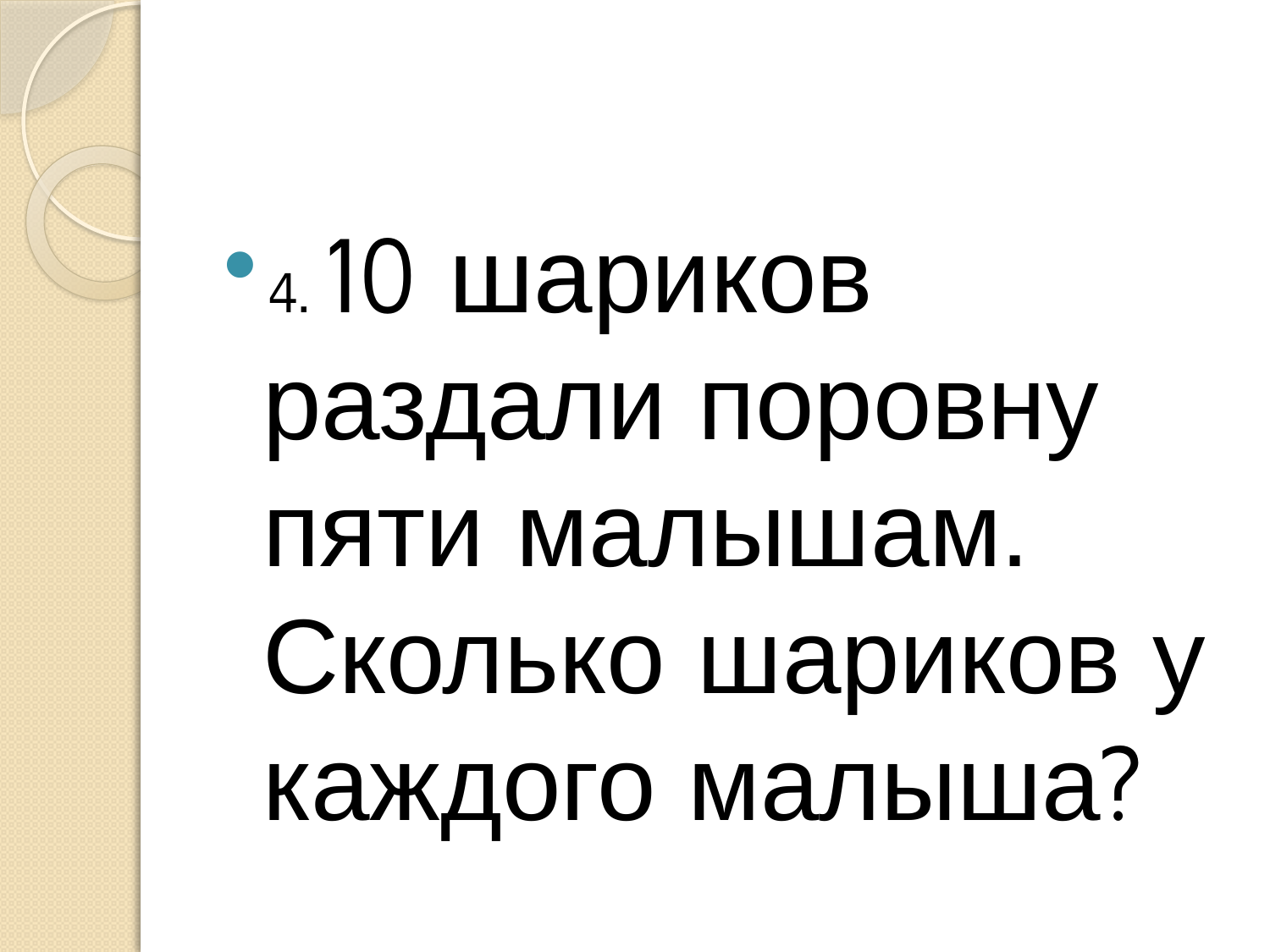

#
4. 10 шариков раздали поровну пяти малышам. Сколько шариков у каждого малыша?